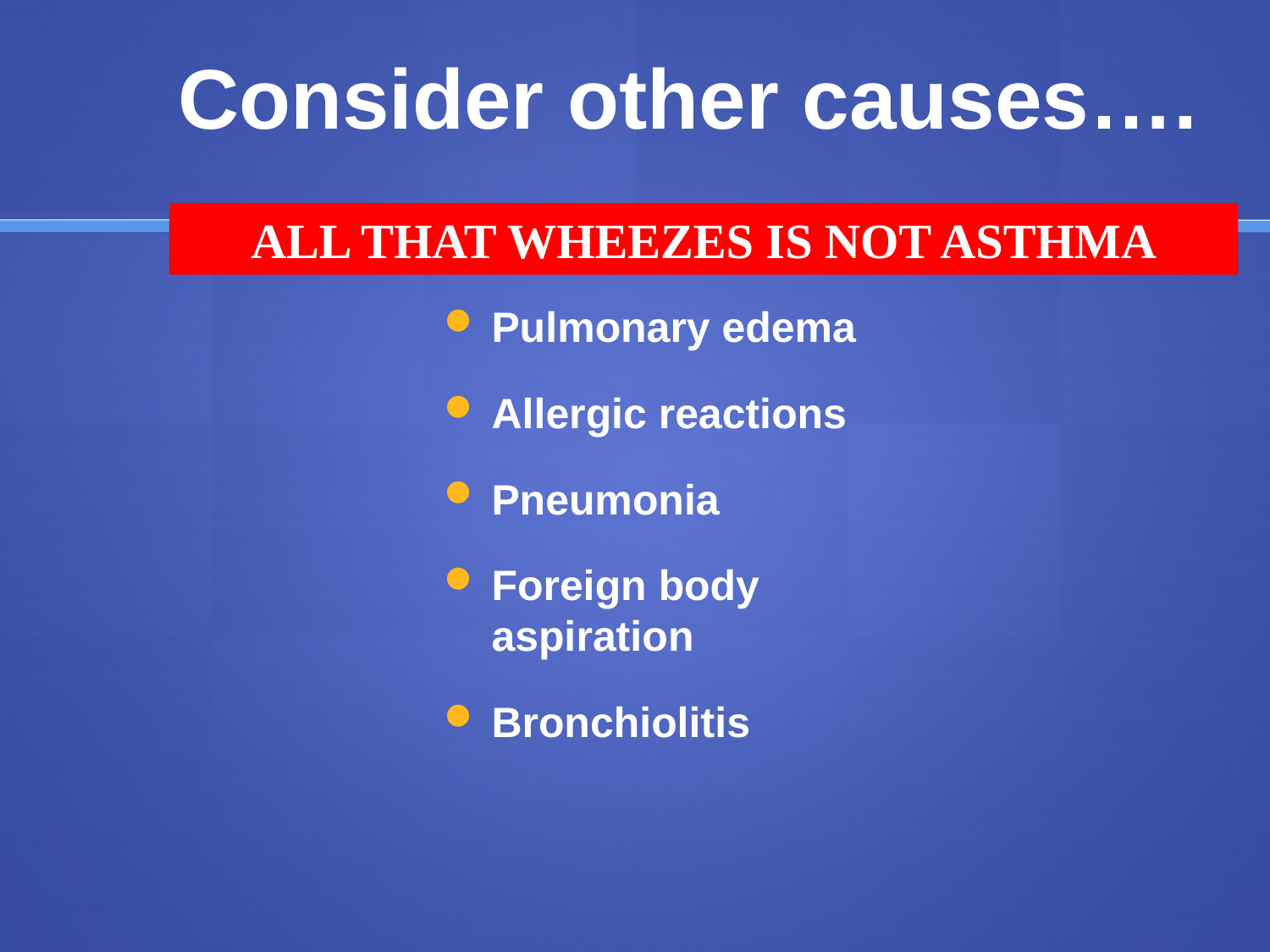

# Consider other causes….
ALL THAT WHEEZES IS NOT ASTHMA
Pulmonary edema
Allergic reactions
Pneumonia
Foreign body aspiration
Bronchiolitis